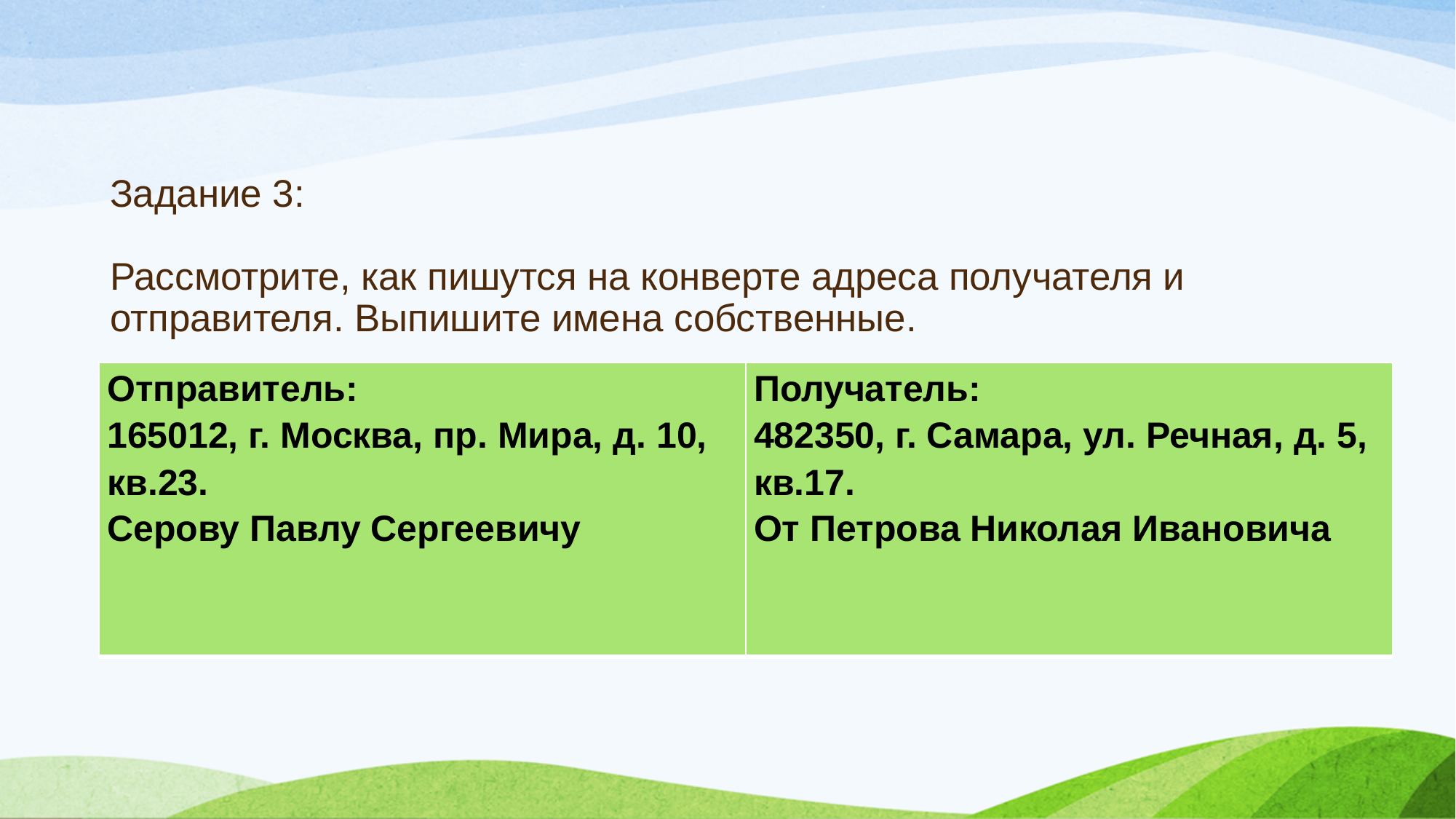

# Задание 3: Рассмотрите, как пишутся на конверте адреса получателя и отправителя. Выпишите имена собственные.
| Отправитель: 165012, г. Москва, пр. Мира, д. 10, кв.23. Серову Павлу Сергеевичу | Получатель: 482350, г. Самара, ул. Речная, д. 5, кв.17. От Петрова Николая Ивановича |
| --- | --- |